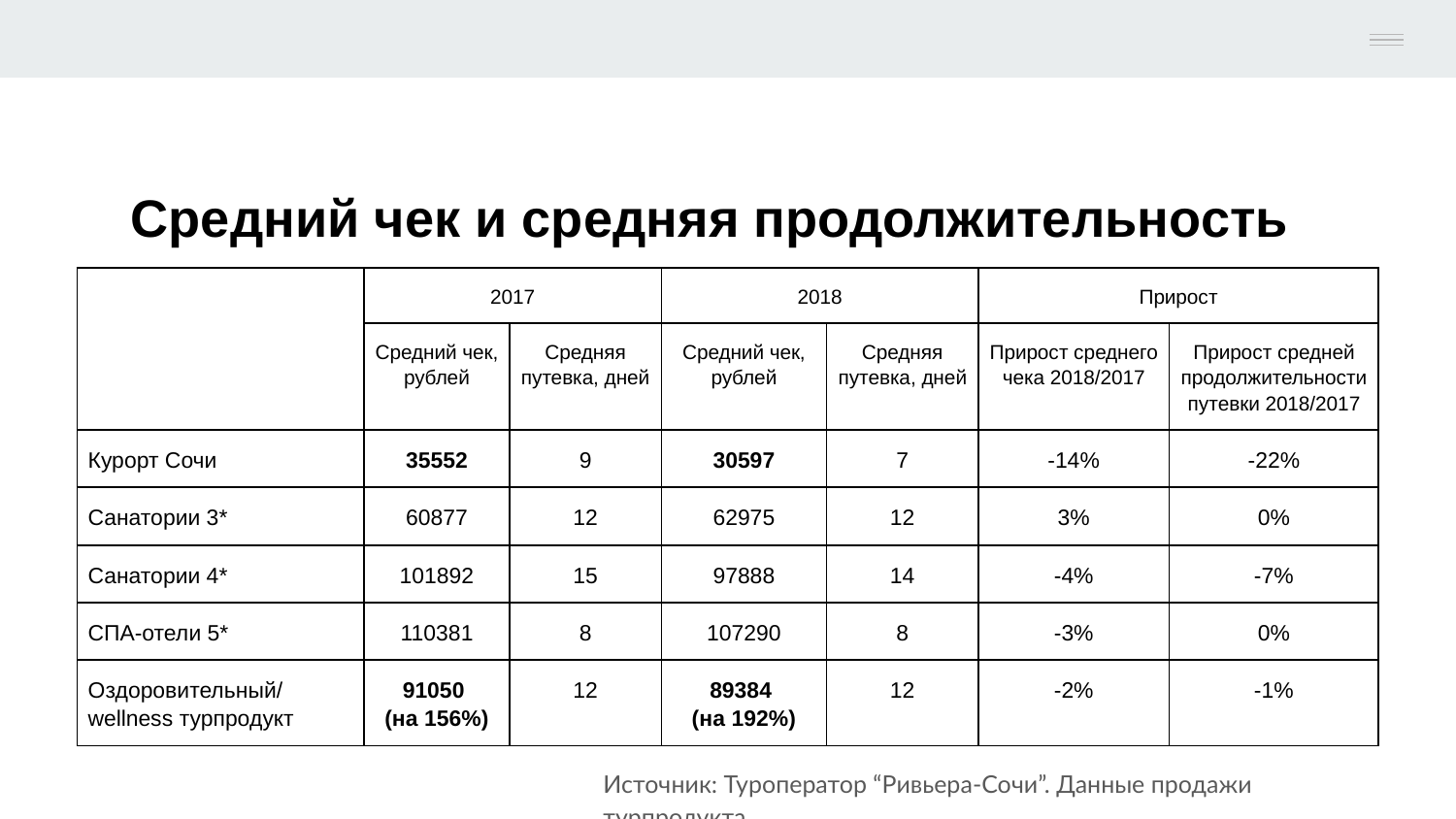

Средний чек и средняя продолжительность
|  | 2017 |  | 2018 |  | Прирост |  |
| --- | --- | --- | --- | --- | --- | --- |
|  | Средний чек, рублей | Средняя путевка, дней | Средний чек, рублей | Средняя путевка, дней | Прирост среднего чека 2018/2017 | Прирост средней продолжительности путевки 2018/2017 |
| Курорт Сочи | 35552 | 9 | 30597 | 7 | -14% | -22% |
| Санатории 3\* | 60877 | 12 | 62975 | 12 | 3% | 0% |
| Санатории 4\* | 101892 | 15 | 97888 | 14 | -4% | -7% |
| СПА-отели 5\* | 110381 | 8 | 107290 | 8 | -3% | 0% |
| Оздоровительный/ wellness турпродукт | 91050 (на 156%) | 12 | 89384 (на 192%) | 12 | -2% | -1% |
Источник: Туроператор “Ривьера-Сочи”. Данные продажи турпродукта